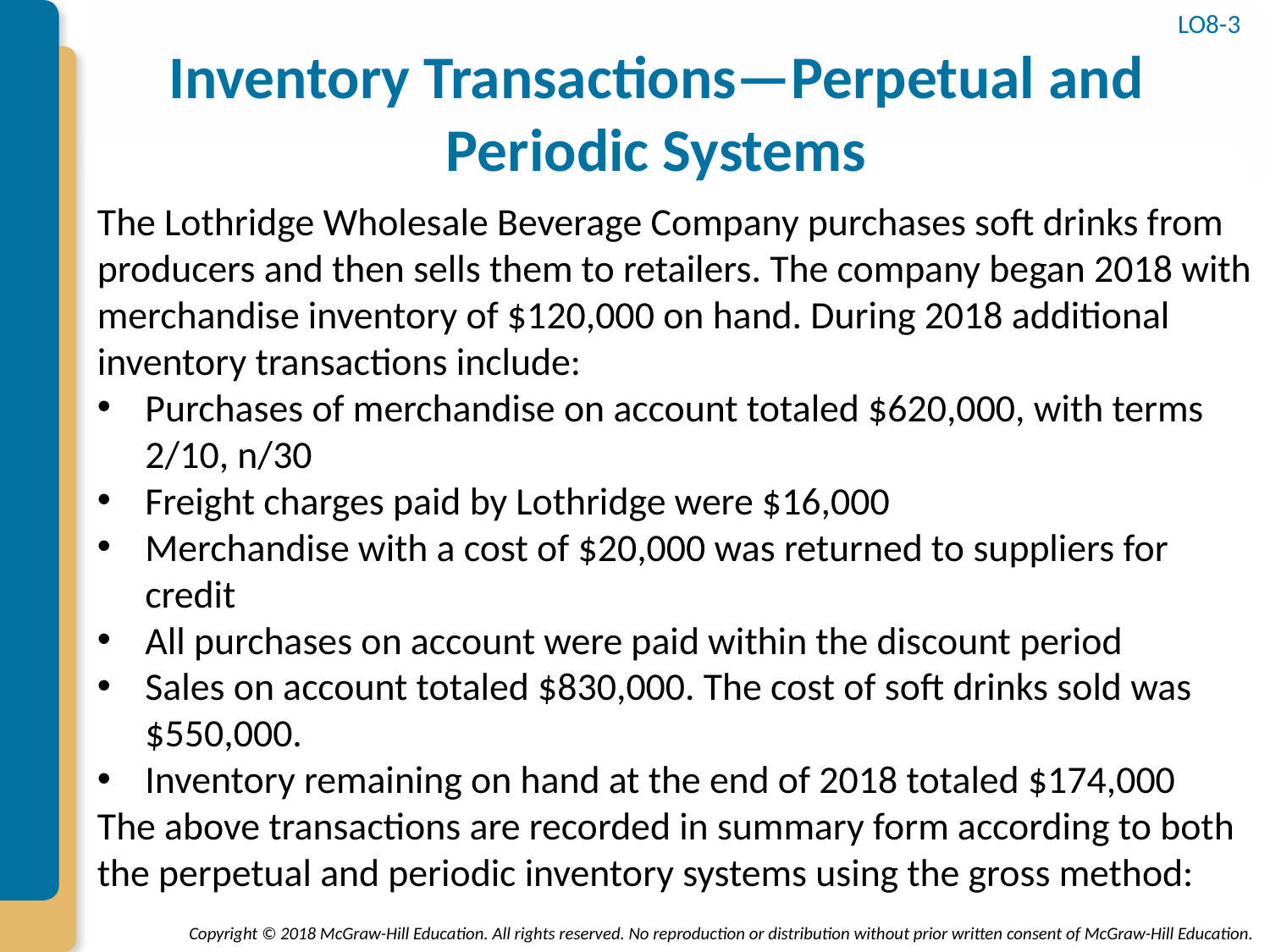

LO8-3
# Inventory Transactions—Perpetual and Periodic Systems
The Lothridge Wholesale Beverage Company purchases soft drinks from producers and then sells them to retailers. The company began 2018 with merchandise inventory of $120,000 on hand. During 2018 additional inventory transactions include:
Purchases of merchandise on account totaled $620,000, with terms 2/10, n/30
Freight charges paid by Lothridge were $16,000
Merchandise with a cost of $20,000 was returned to suppliers for credit
All purchases on account were paid within the discount period
Sales on account totaled $830,000. The cost of soft drinks sold was $550,000.
Inventory remaining on hand at the end of 2018 totaled $174,000
The above transactions are recorded in summary form according to both the perpetual and periodic inventory systems using the gross method: